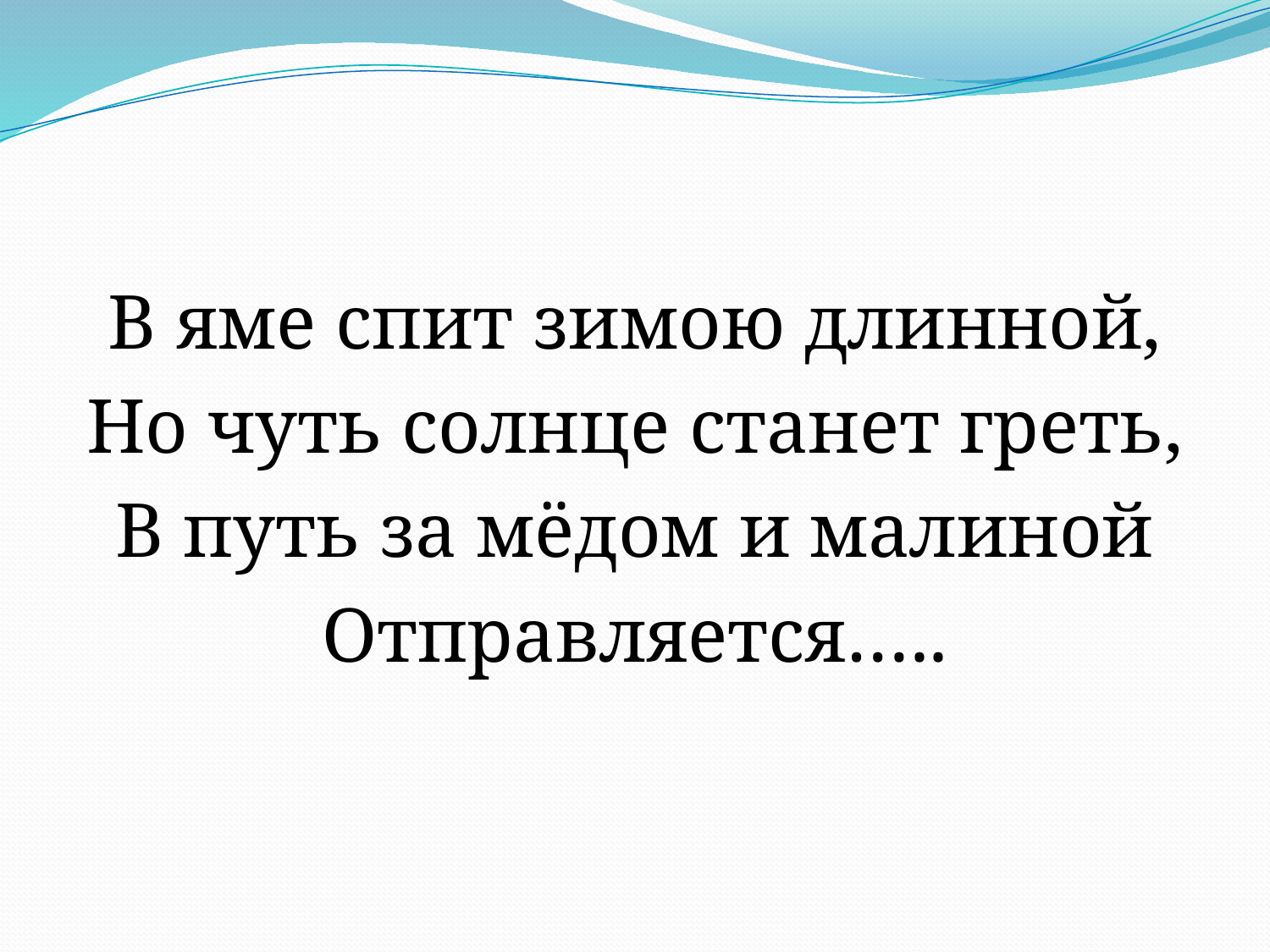

#
В яме спит зимою длинной,
Но чуть солнце станет греть,
В путь за мёдом и малиной
Отправляется…..